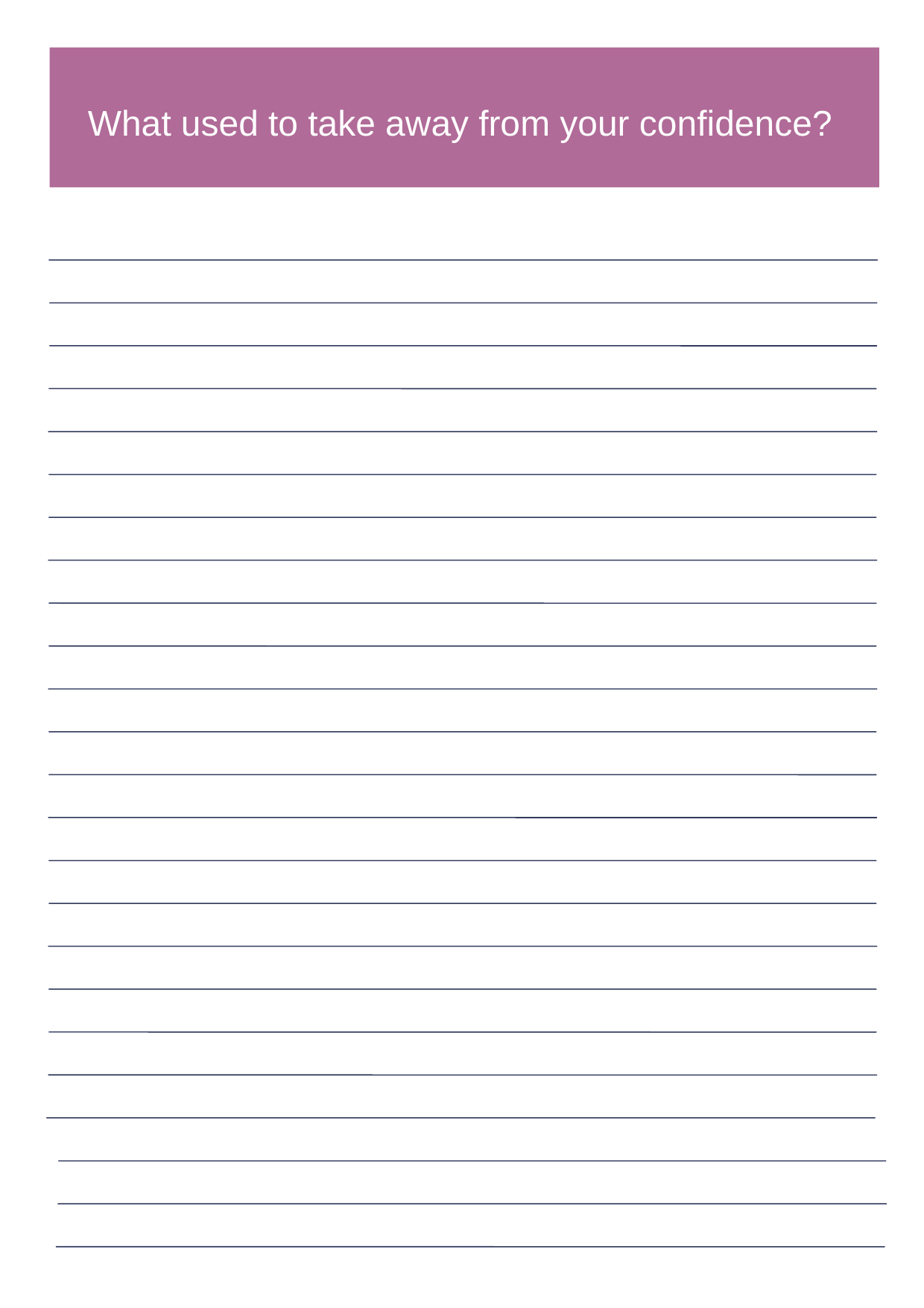

What used to take away from your confidence?